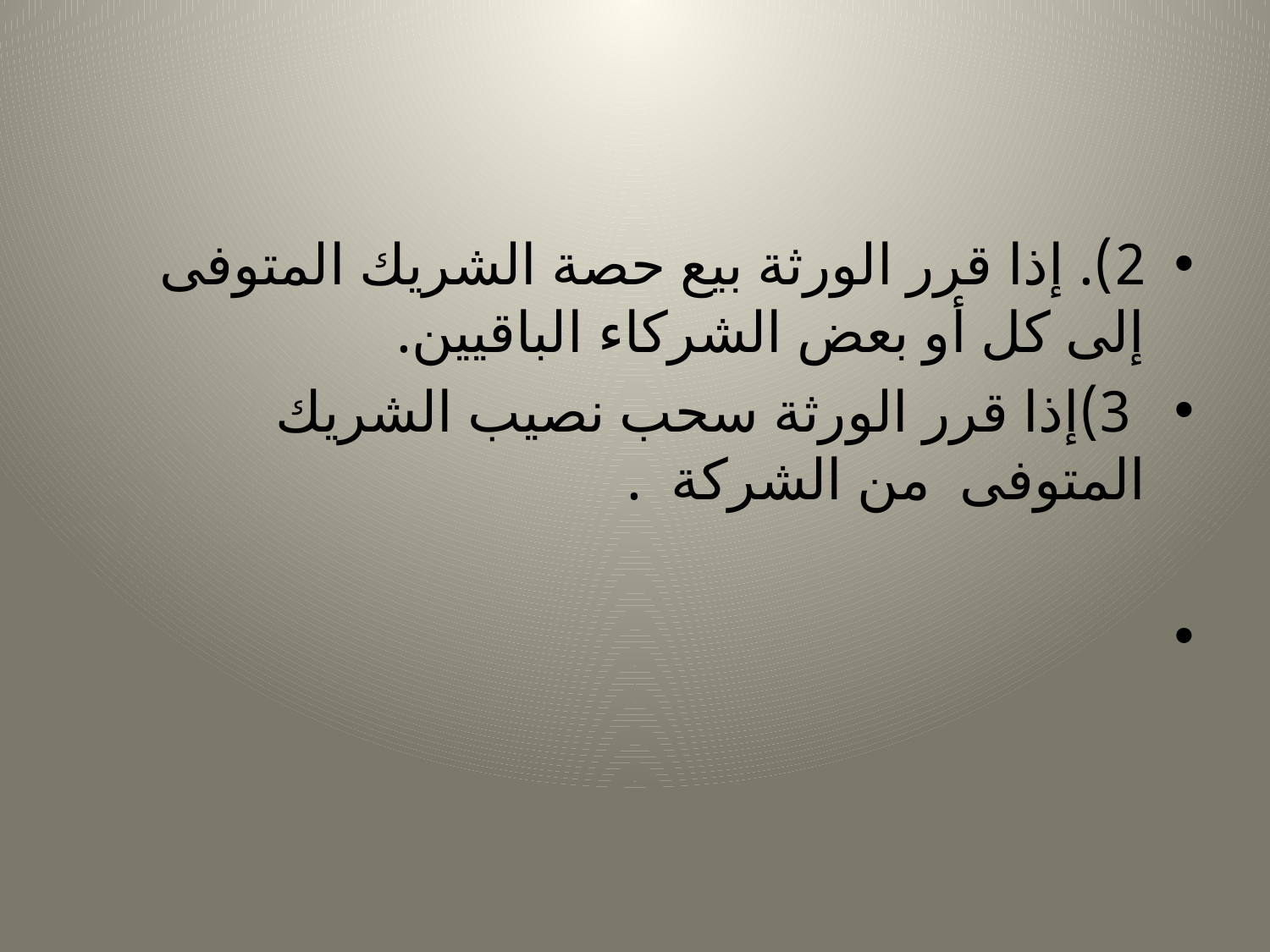

#
2). إذا قرر الورثة بيع حصة الشريك المتوفى إلى كل أو بعض الشركاء الباقيين.
 3)إذا قرر الورثة سحب نصيب الشريك المتوفى  من الشركة  .